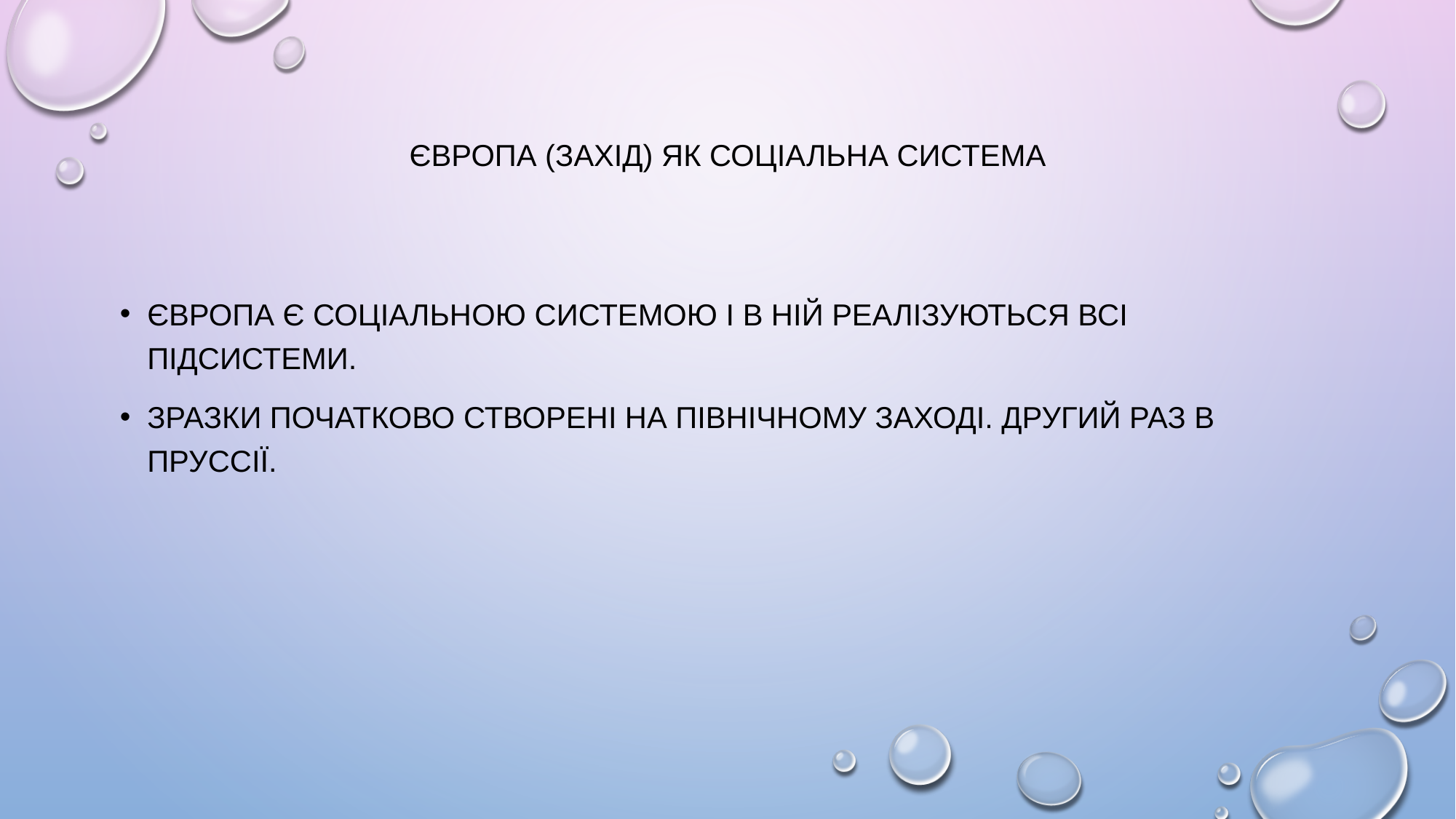

# Європа (Захід) як соціальна система
Європа є соціальною системою і в ній реалізуються всі підсистеми.
Зразки початково створені на північному заході. Другий раз в Пруссії.